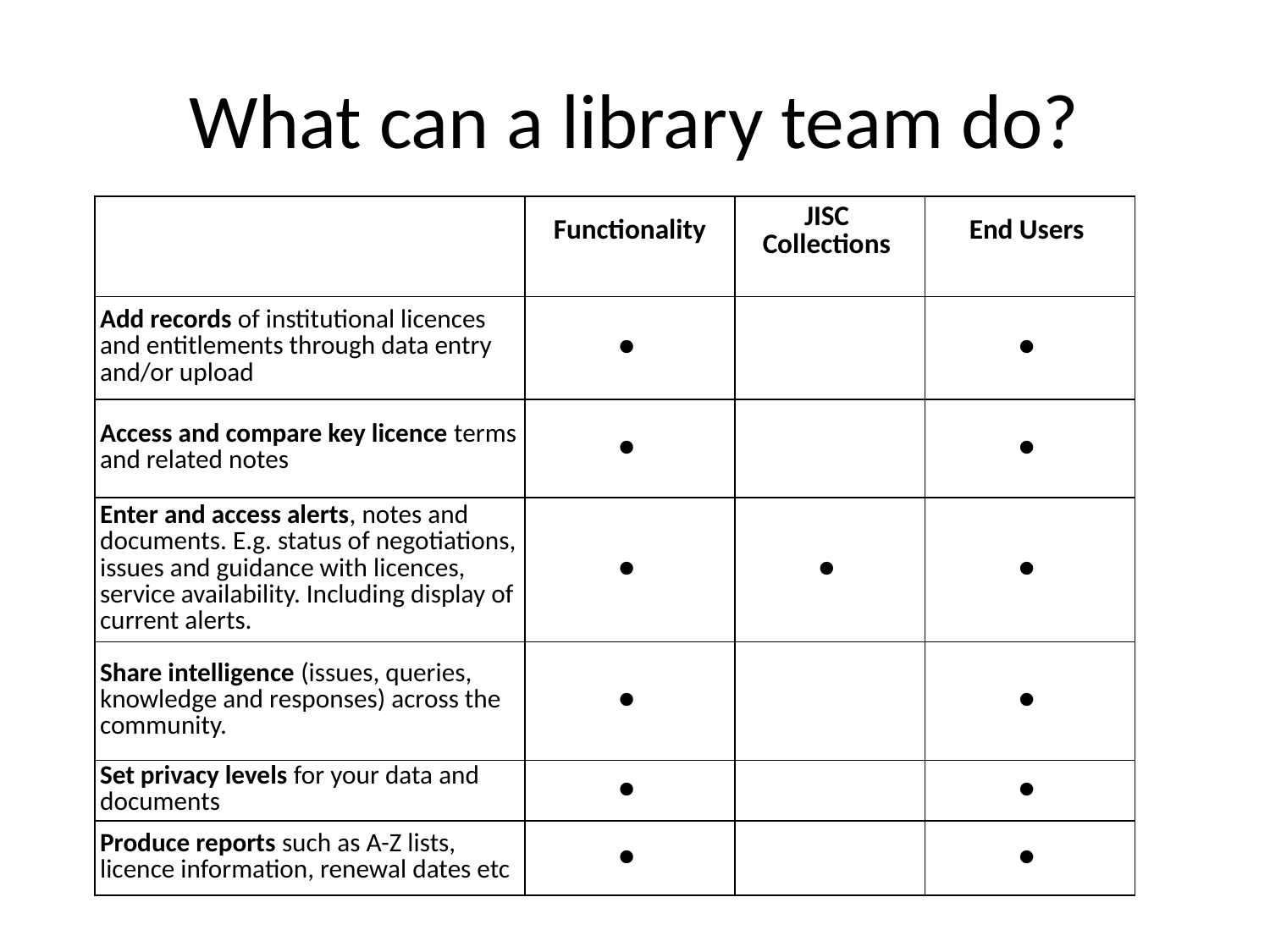

# What can a library team do?
|  | Functionality | JISC Collections | End Users |
| --- | --- | --- | --- |
| Add records of institutional licences and entitlements through data entry and/or upload | ● |  | ● |
| Access and compare key licence terms and related notes | ● |  | ● |
| Enter and access alerts, notes and documents. E.g. status of negotiations, issues and guidance with licences, service availability. Including display of current alerts. | ● | ● | ● |
| Share intelligence (issues, queries, knowledge and responses) across the community. | ● |  | ● |
| Set privacy levels for your data and documents | ● |  | ● |
| Produce reports such as A-Z lists, licence information, renewal dates etc | ● |  | ● |